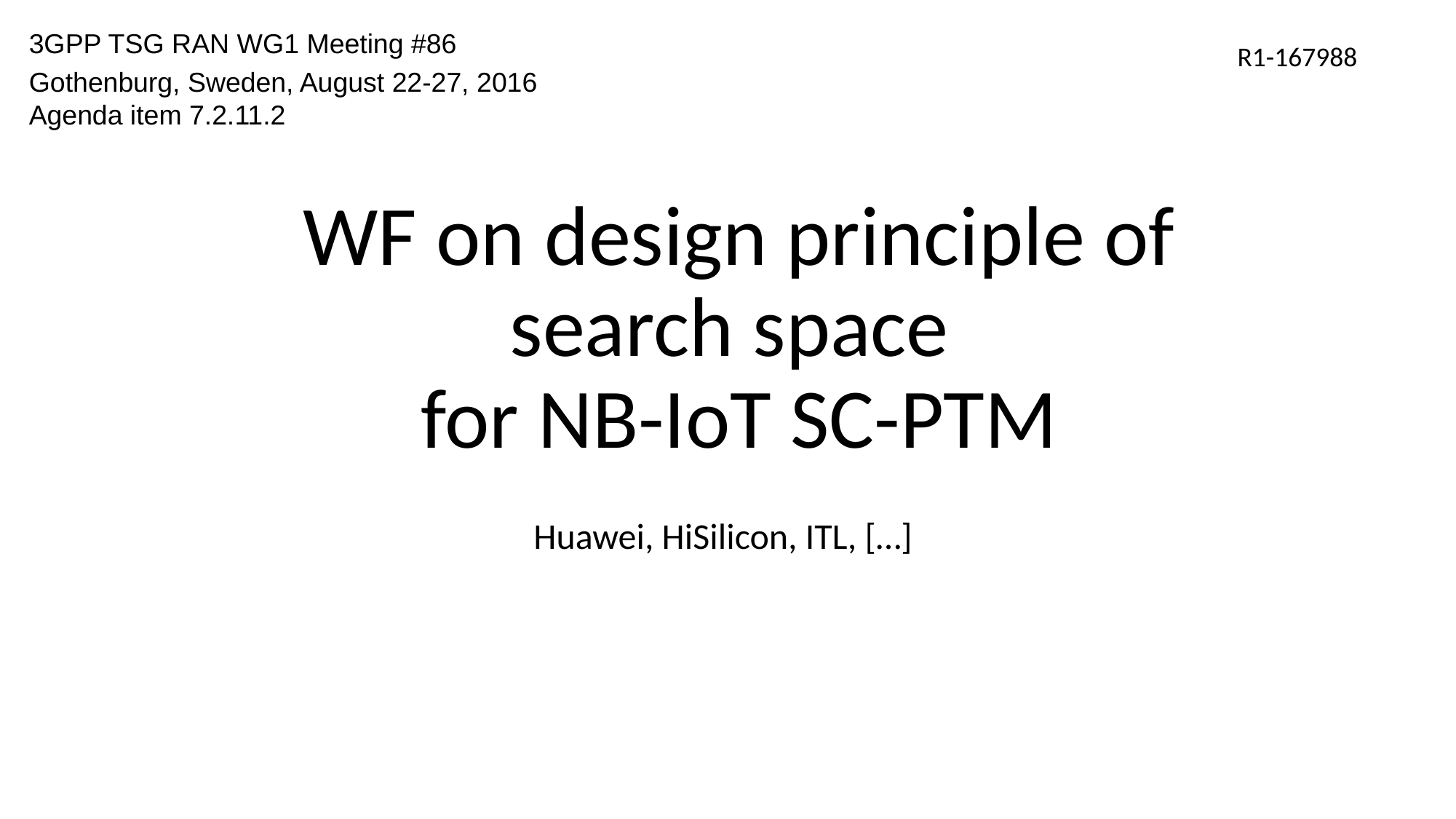

3GPP TSG RAN WG1 Meeting #86
Gothenburg, Sweden, August 22-27, 2016
Agenda item 7.2.11.2
R1-167988
# WF on design principle of search space for NB-IoT SC-PTM
Huawei, HiSilicon, ITL, […]